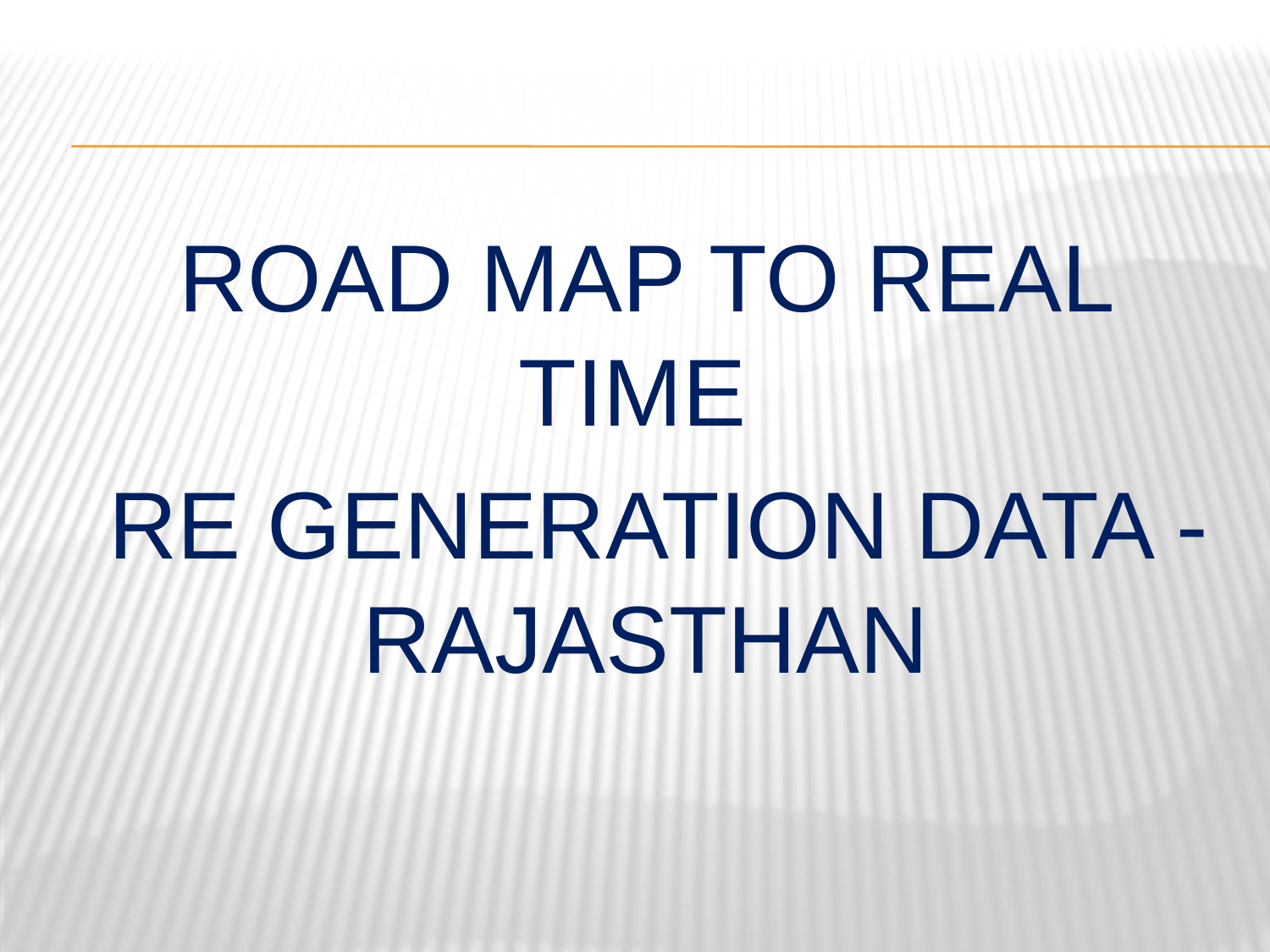

#
ROAD MAP TO REAL TIME
 RE GENERATION DATA -RAJASTHAN